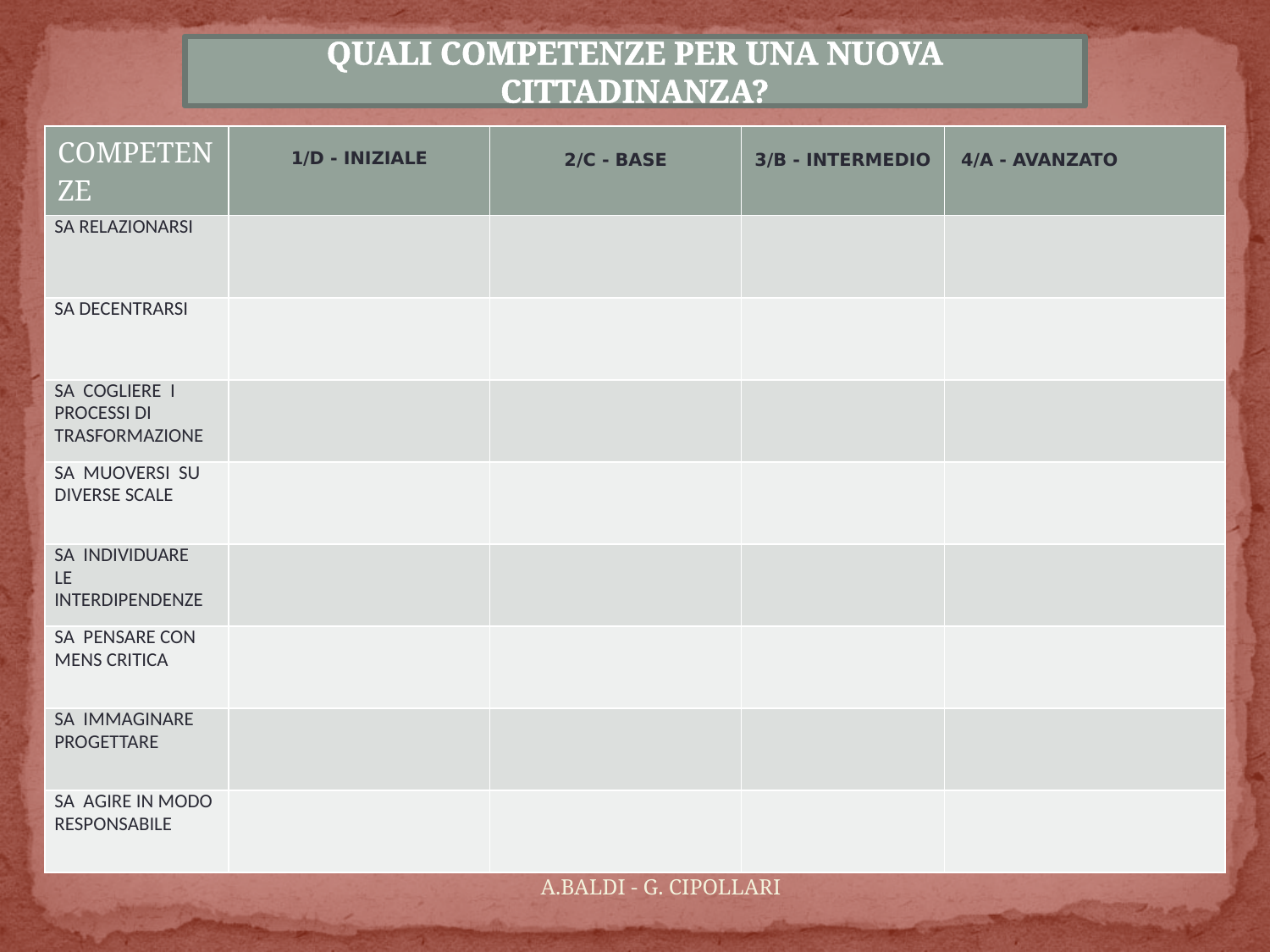

QUALI COMPETENZE PER UNA NUOVA CITTADINANZA?
| COMPETENZE | 1/D - INIZIALE | 2/C - BASE | 3/B - INTERMEDIO | 4/A - AVANZATO |
| --- | --- | --- | --- | --- |
| SA RELAZIONARSI |  |  |  |  |
| SA DECENTRARSI |  |  |  |  |
| SA COGLIERE I PROCESSI DI TRASFORMAZIONE |  |  |  |  |
| SA MUOVERSI SU DIVERSE SCALE |  |  |  |  |
| SA INDIVIDUARE LE INTERDIPENDENZE |  |  |  |  |
| SA PENSARE CON MENS CRITICA |  |  |  |  |
| SA IMMAGINARE PROGETTARE |  |  |  |  |
| SA AGIRE IN MODO RESPONSABILE |  |  |  |  |
A.BALDI - G. CIPOLLARI